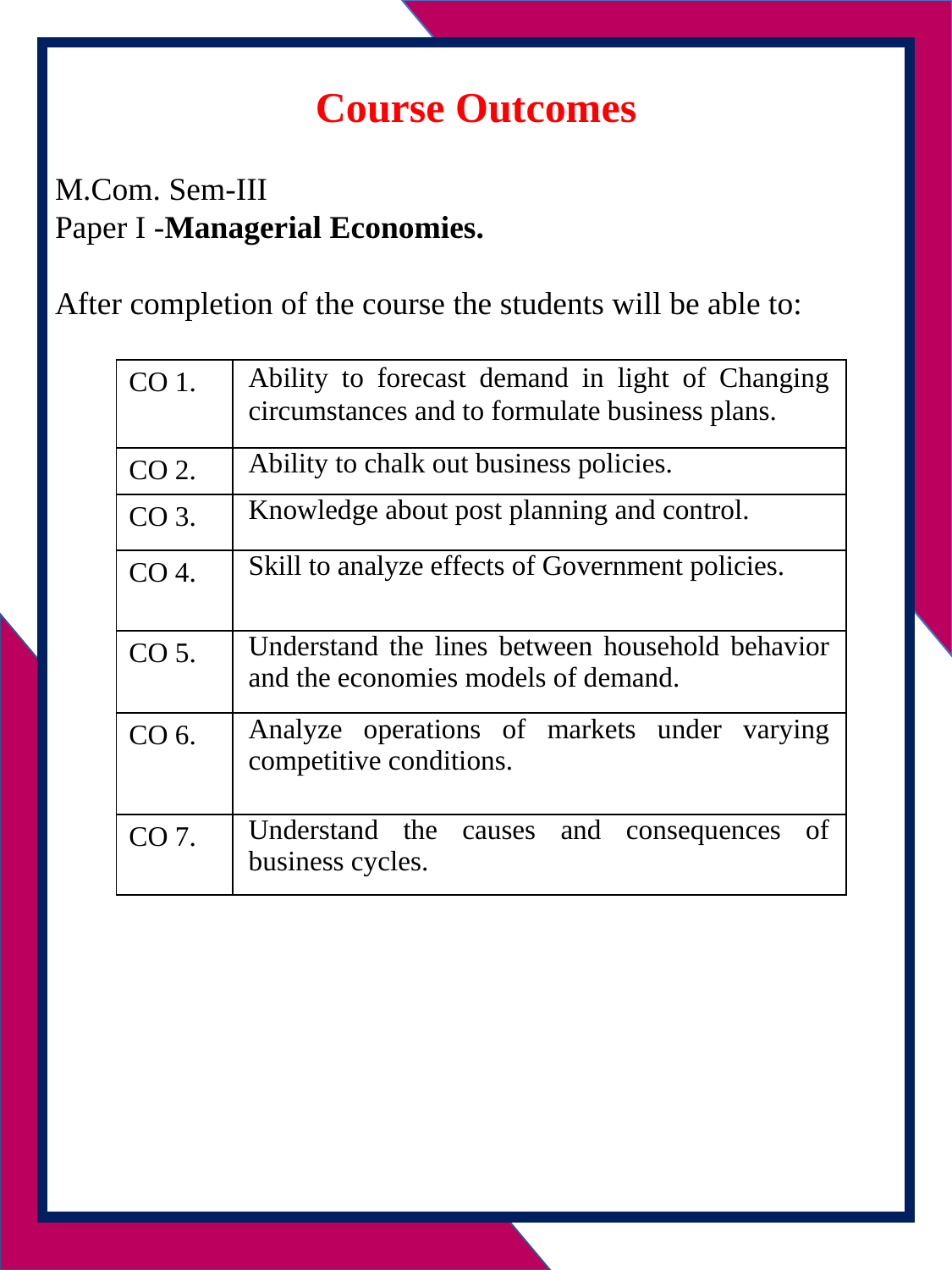

Course Outcomes

M.Com. Sem-III
Paper I -Managerial Economies.

After completion of the course the students will be able to:

| CO 1. | Ability to forecast demand in light of Changing circumstances and to formulate business plans. |
| --- | --- |
| CO 2. | Ability to chalk out business policies. |
| CO 3. | Knowledge about post planning and control. |
| CO 4. | Skill to analyze effects of Government policies. |
| CO 5. | Understand the lines between household behavior and the economies models of demand. |
| CO 6. | Analyze operations of markets under varying competitive conditions. |
| CO 7. | Understand the causes and consequences of business cycles. |